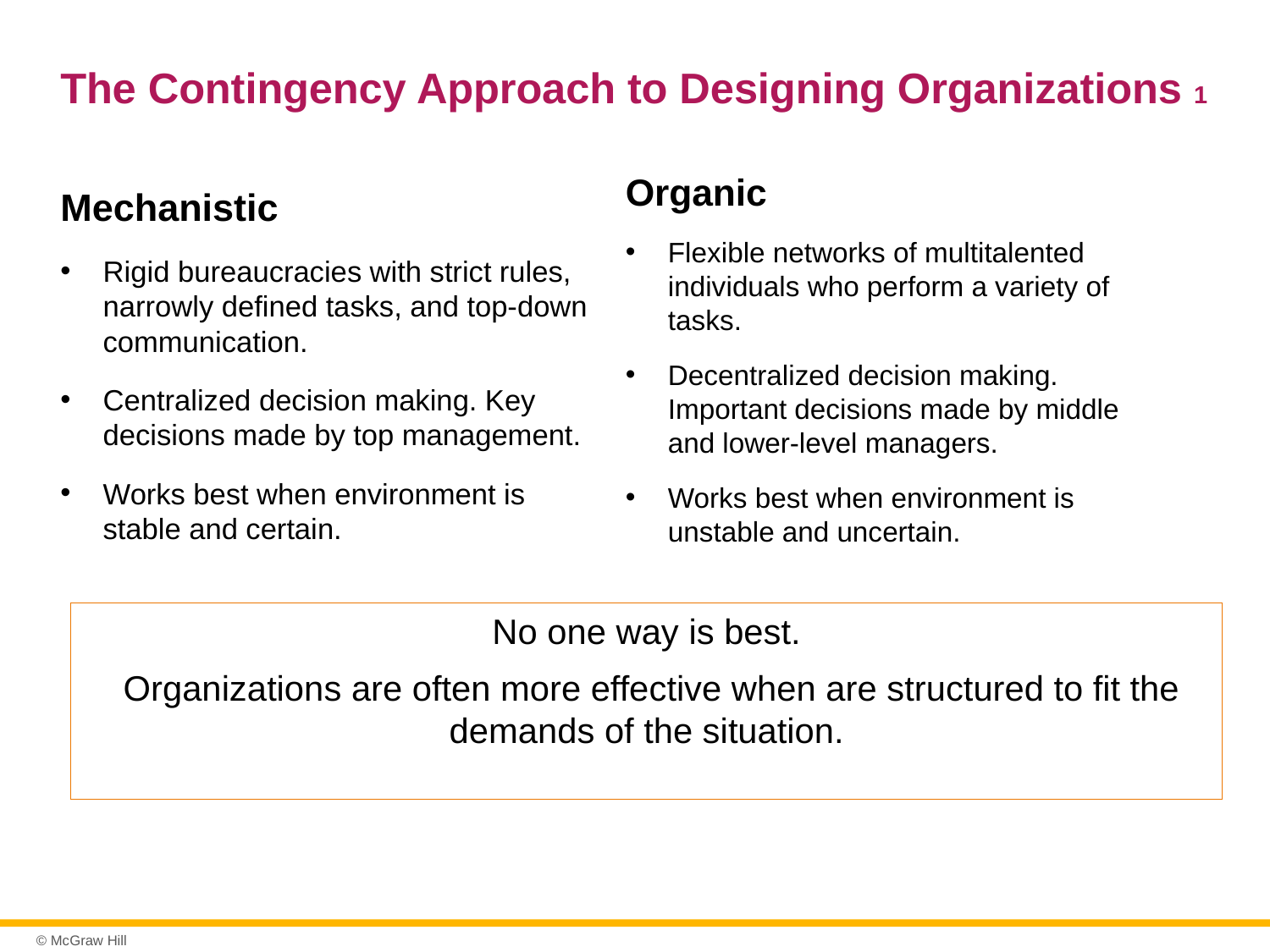

# The Contingency Approach to Designing Organizations 1
Organic
Flexible networks of multitalented individuals who perform a variety of tasks.
Decentralized decision making. Important decisions made by middle and lower-level managers.
Works best when environment is unstable and uncertain.

Mechanistic
Rigid bureaucracies with strict rules, narrowly defined tasks, and top-down communication.
Centralized decision making. Key decisions made by top management.
Works best when environment is stable and certain.

No one way is best.
 Organizations are often more effective when are structured to fit the demands of the situation.